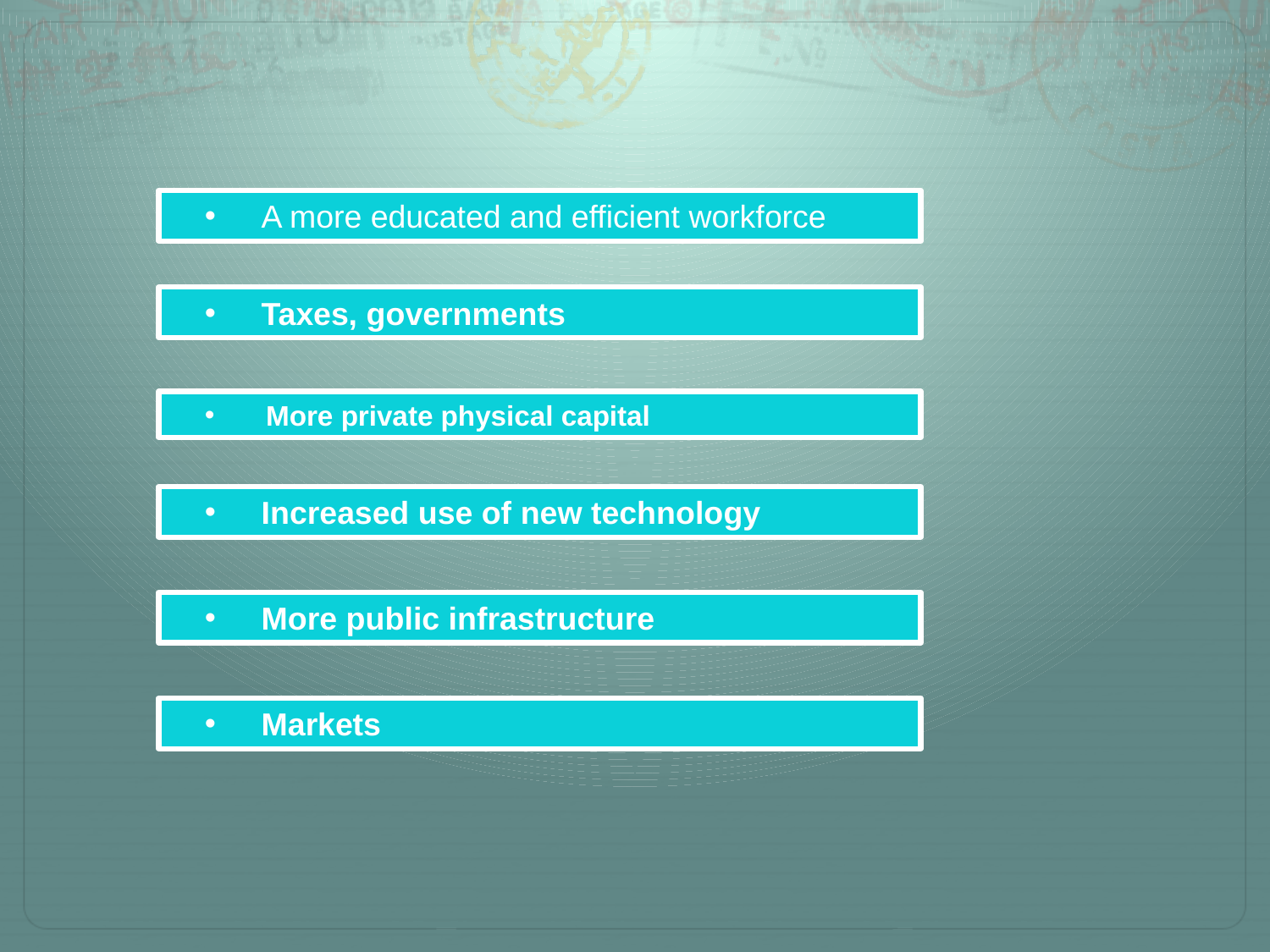

A more educated and efficient workforce
   Taxes, governments
    More private physical capital
   Increased use of new technology
   More public infrastructure
   Markets